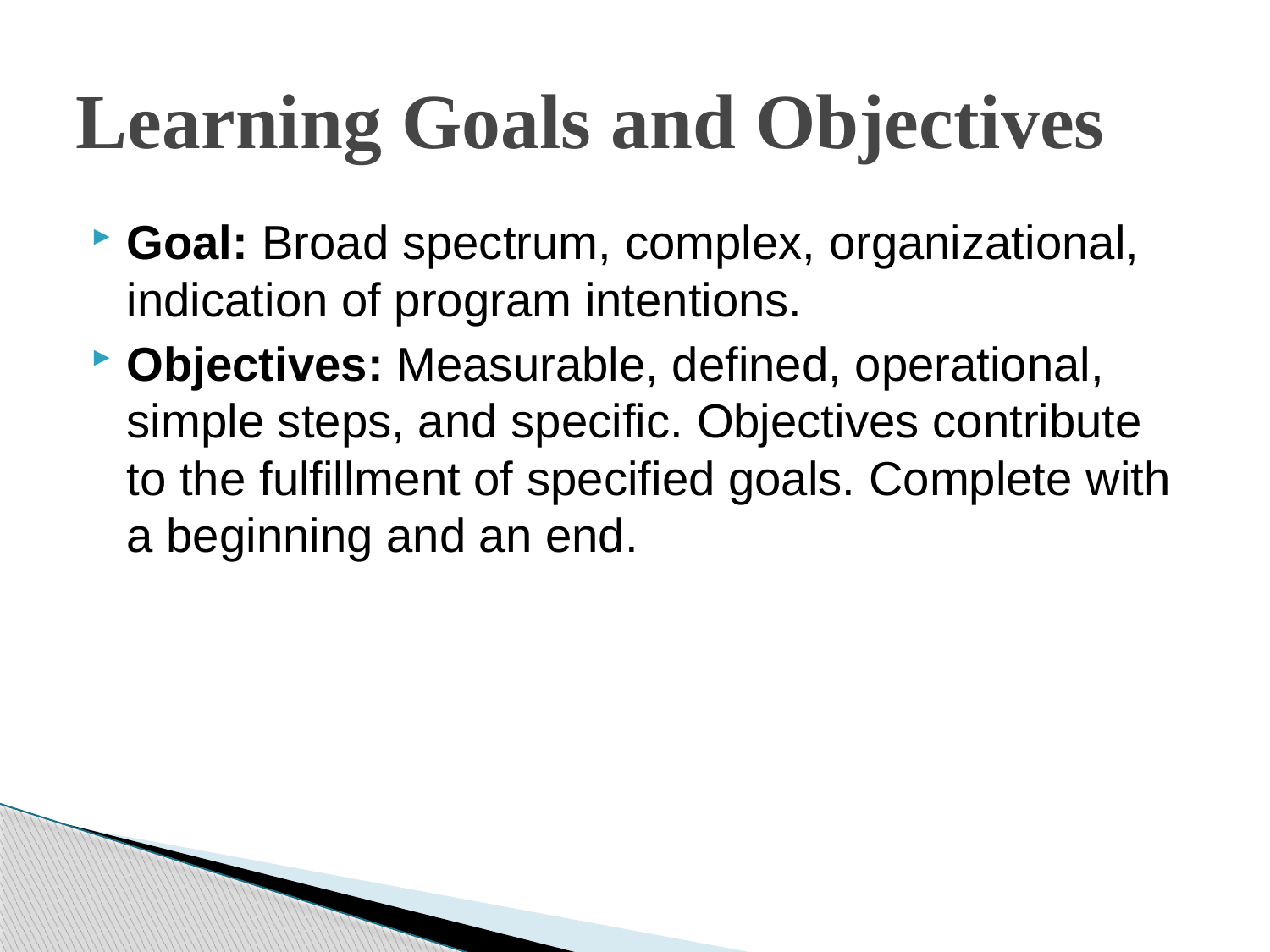

# Learning Goals and Objectives
Goal: Broad spectrum, complex, organizational, indication of program intentions.
Objectives: Measurable, defined, operational, simple steps, and specific. Objectives contribute to the fulfillment of specified goals. Complete with a beginning and an end.